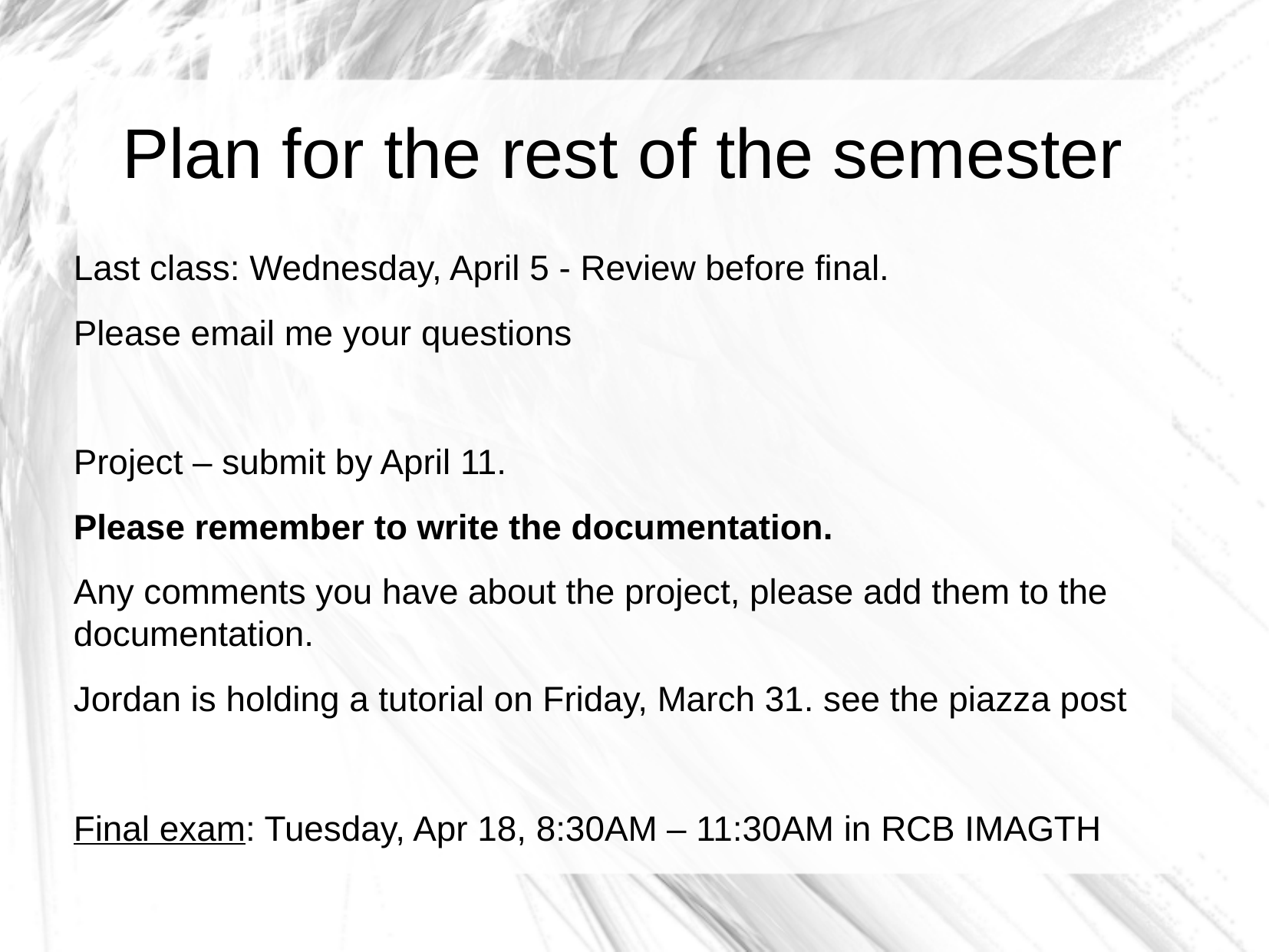

Plan for the rest of the semester
Last class: Wednesday, April 5 - Review before final.
Please email me your questions

Project – submit by April 11.
Please remember to write the documentation.
Any comments you have about the project, please add them to the documentation.
Jordan is holding a tutorial on Friday, March 31. see the piazza post

Final exam: Tuesday, Apr 18, 8:30AM – 11:30AM in RCB IMAGTH